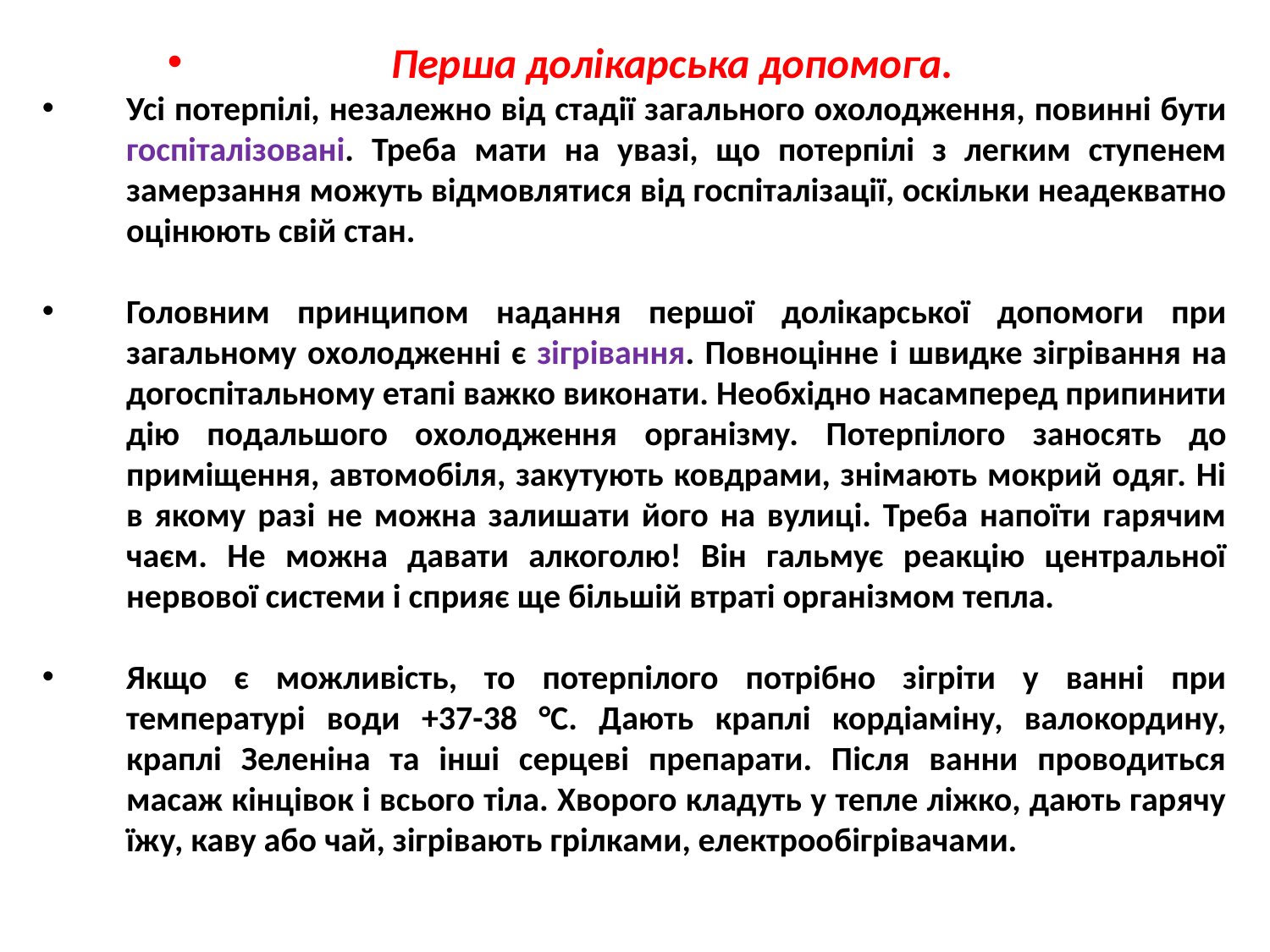

Перша долікарська допомога.
Усі потерпілі, незалежно від стадії загального охолодження, повинні бути госпіталізовані. Треба мати на увазі, що потерпілі з легким ступенем замерзання можуть відмовлятися від госпіталізації, оскільки неадекватно оцінюють свій стан.

Головним принципом надання першої долікарської допомоги при загальному охолодженні є зігрівання. Повноцінне і швидке зігрівання на догоспітальному етапі важко виконати. Необхідно насамперед припинити дію подальшого охолодження організму. Потерпілого заносять до приміщення, автомобіля, закутують ковдрами, знімають мокрий одяг. Ні в якому разі не можна залишати його на вулиці. Треба напоїти гарячим чаєм. Не можна давати алкоголю! Він гальмує реакцію центральної нервової системи і сприяє ще більшій втраті організмом тепла.

Якщо є можливість, то потерпілого потрібно зігріти у ванні при температурі води +37-38 °С. Дають краплі кордіаміну, валокордину, краплі Зеленіна та інші серцеві препарати. Після ванни проводиться масаж кінцівок і всього тіла. Хворого кладуть у тепле ліжко, дають гарячу їжу, каву або чай, зігрівають грілками, електрообігрівачами.